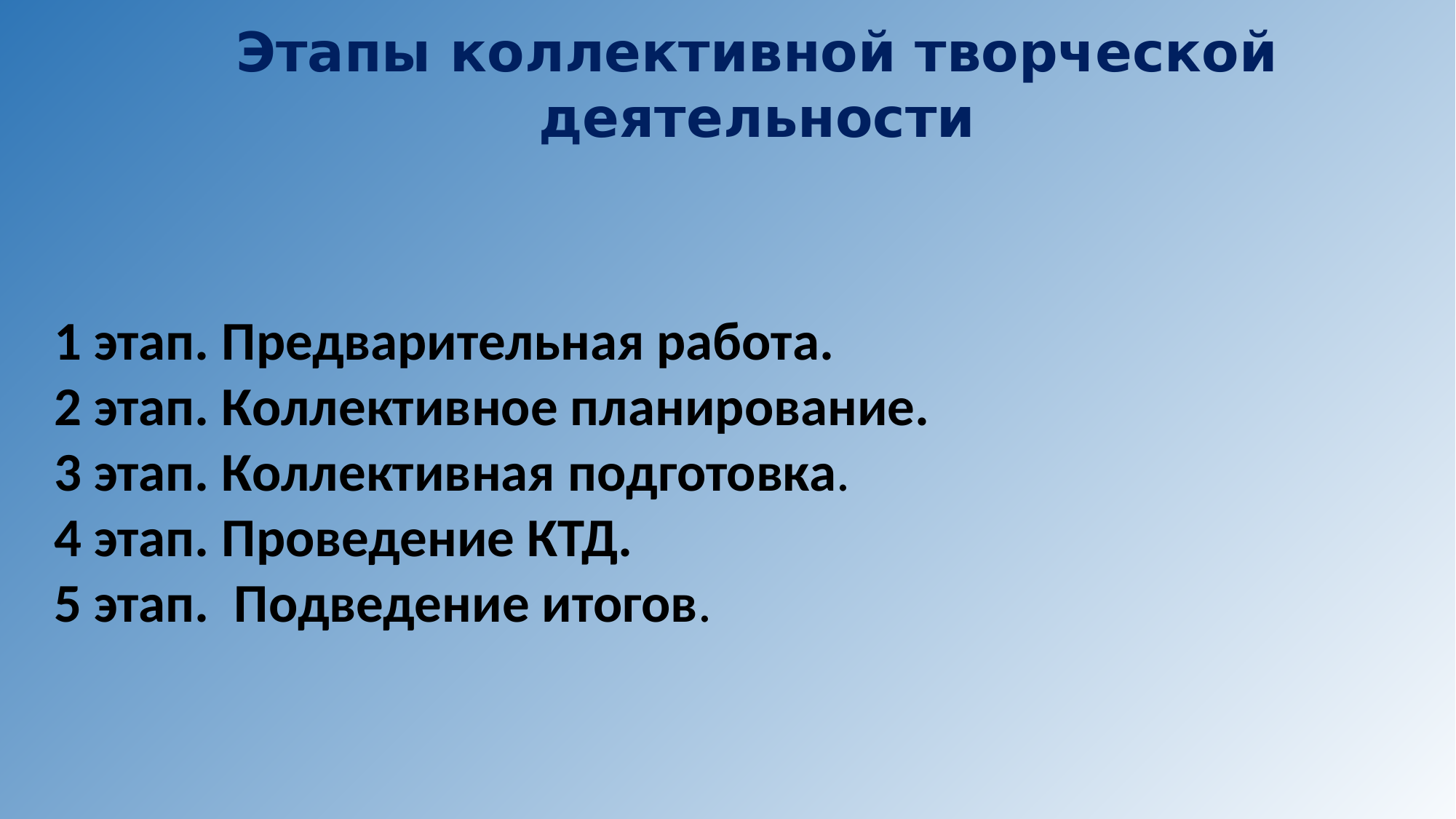

Этапы коллективной творческой деятельности
1 этап. Предварительная работа.
2 этап. Коллективное планирование.
3 этап. Коллективная подготовка.
4 этап. Проведение КТД.
5 этап.  Подведение итогов.